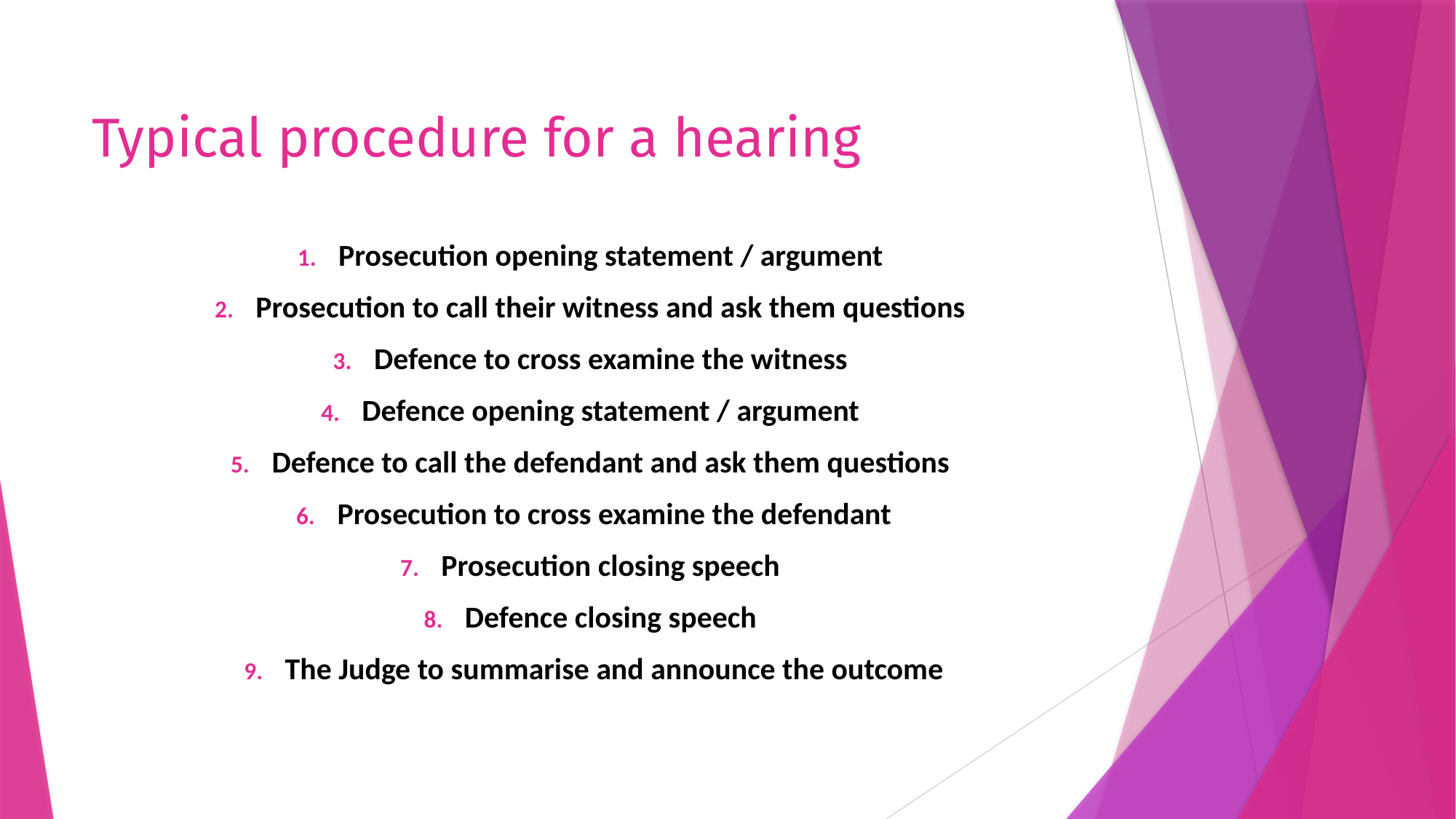

# Typical procedure for a hearing
Prosecution opening statement / argument
Prosecution to call their witness and ask them questions
Defence to cross examine the witness
Defence opening statement / argument
Defence to call the defendant and ask them questions
Prosecution to cross examine the defendant
Prosecution closing speech
Defence closing speech
The Judge to summarise and announce the outcome